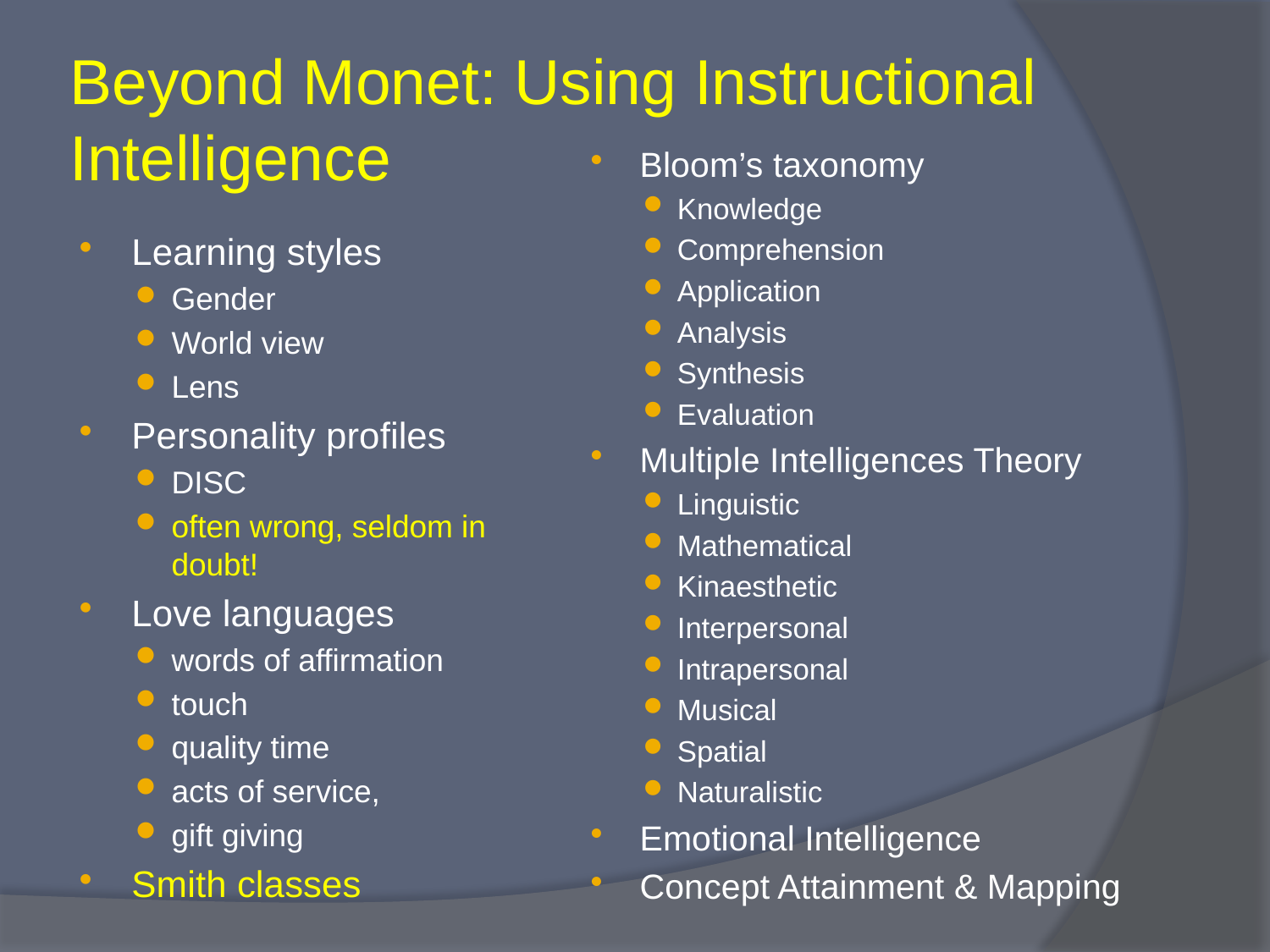

# Beyond Monet: Using Instructional Intelligence
Bloom’s taxonomy
Knowledge
Comprehension
Application
Analysis
Synthesis
Evaluation
Multiple Intelligences Theory
Linguistic
Mathematical
Kinaesthetic
Interpersonal
Intrapersonal
Musical
Spatial
Naturalistic
Emotional Intelligence
Concept Attainment & Mapping

Learning styles
Gender
World view
Lens
Personality profiles
DISC
often wrong, seldom in doubt!
Love languages
words of affirmation
touch
quality time
acts of service,
gift giving
Smith classes